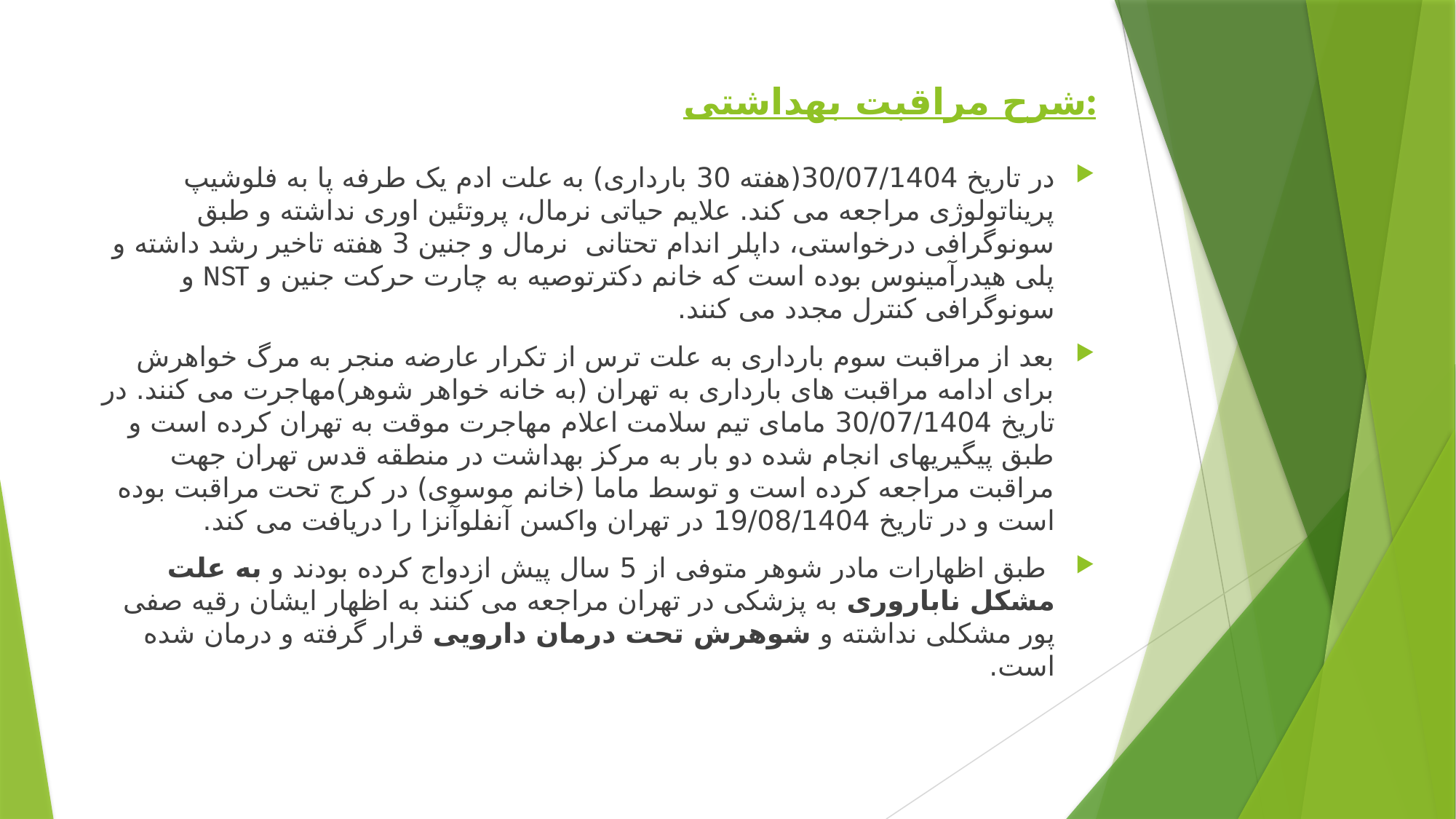

# شرح مراقبت بهداشتی:
در تاریخ 30/07/1404(هفته 30 بارداری) به علت ادم یک طرفه پا به فلوشیپ پریناتولوژی مراجعه می کند. علایم حیاتی نرمال، پروتئین اوری نداشته و طبق سونوگرافی درخواستی، داپلر اندام تحتانی  نرمال و جنین 3 هفته تاخیر رشد داشته و پلی هیدرآمینوس بوده است که خانم دکترتوصیه به چارت حرکت جنین و NST و سونوگرافی کنترل مجدد می کنند.
بعد از مراقبت سوم بارداری به علت ترس از تکرار عارضه منجر به مرگ خواهرش برای ادامه مراقبت های بارداری به تهران (به خانه خواهر شوهر)مهاجرت می کنند. در تاریخ 30/07/1404 مامای تیم سلامت اعلام مهاجرت موقت به تهران کرده است و طبق پیگیریهای انجام شده دو بار به مرکز بهداشت در منطقه قدس تهران جهت مراقبت مراجعه کرده است و توسط ماما (خانم موسوی) در کرج تحت مراقبت بوده است و در تاریخ 19/08/1404 در تهران واکسن آنفلوآنزا را دریافت می کند.
 طبق اظهارات مادر شوهر متوفی از 5 سال پیش ازدواج کرده بودند و به علت مشکل ناباروری به پزشکی در تهران مراجعه می کنند به اظهار ایشان رقیه صفی پور مشکلی نداشته و شوهرش تحت درمان دارویی قرار گرفته و درمان شده است.